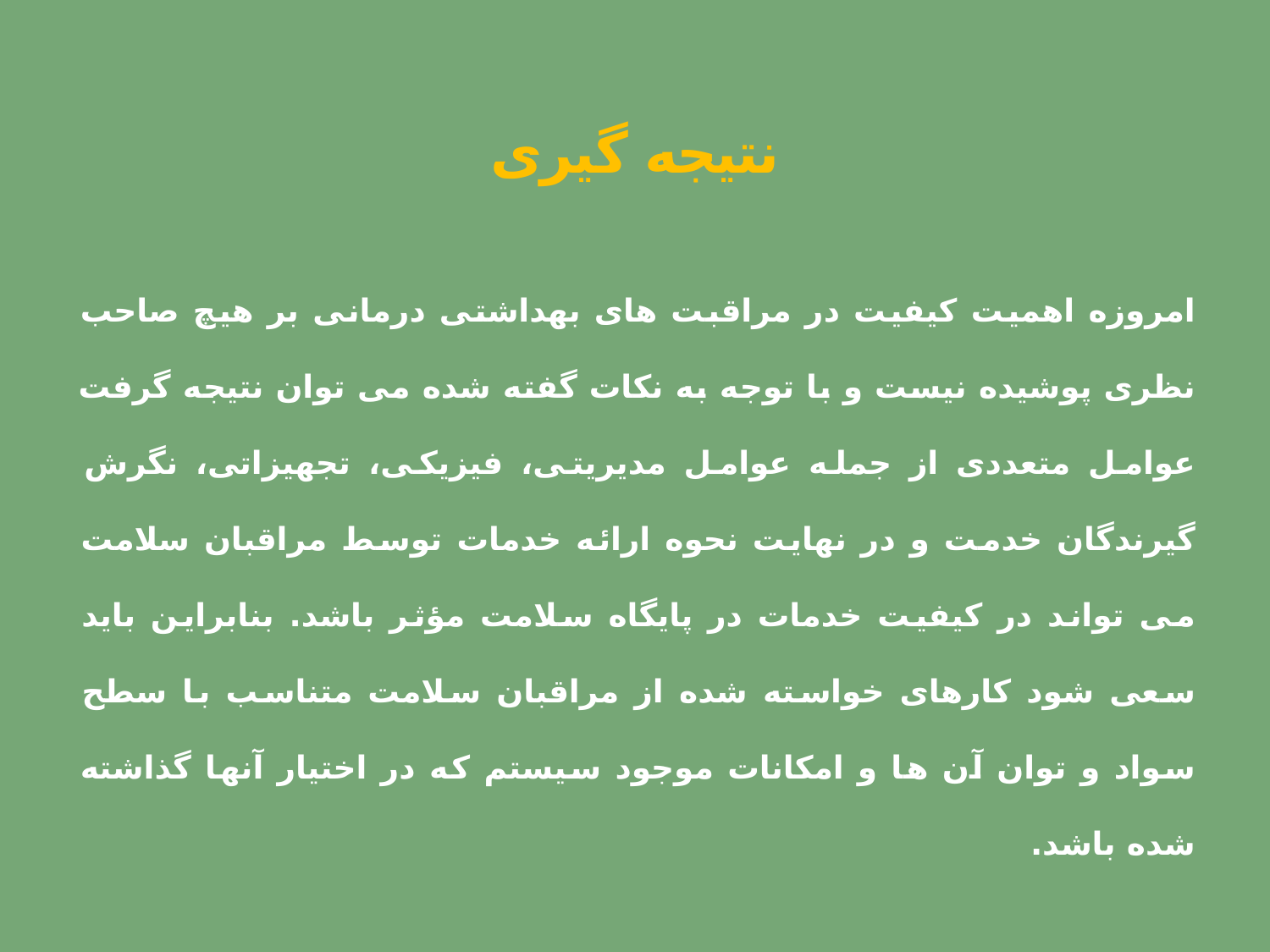

# نتیجه گیری
امروزه اهمیت کیفیت در مراقبت های بهداشتی درمانی بر هیچ صاحب نظری پوشیده نیست و با توجه به نکات گفته شده می توان نتیجه گرفت عوامل متعددی از جمله عوامل مدیریتی، فیزیکی، تجهیزاتی، نگرش گیرندگان خدمت و در نهایت نحوه ارائه خدمات توسط مراقبان سلامت می تواند در کیفیت خدمات در پایگاه سلامت مؤثر باشد. بنابراین باید سعی شود کارهای خواسته شده از مراقبان سلامت متناسب با سطح سواد و توان آن ها و امکانات موجود سیستم که در اختیار آنها گذاشته شده باشد.